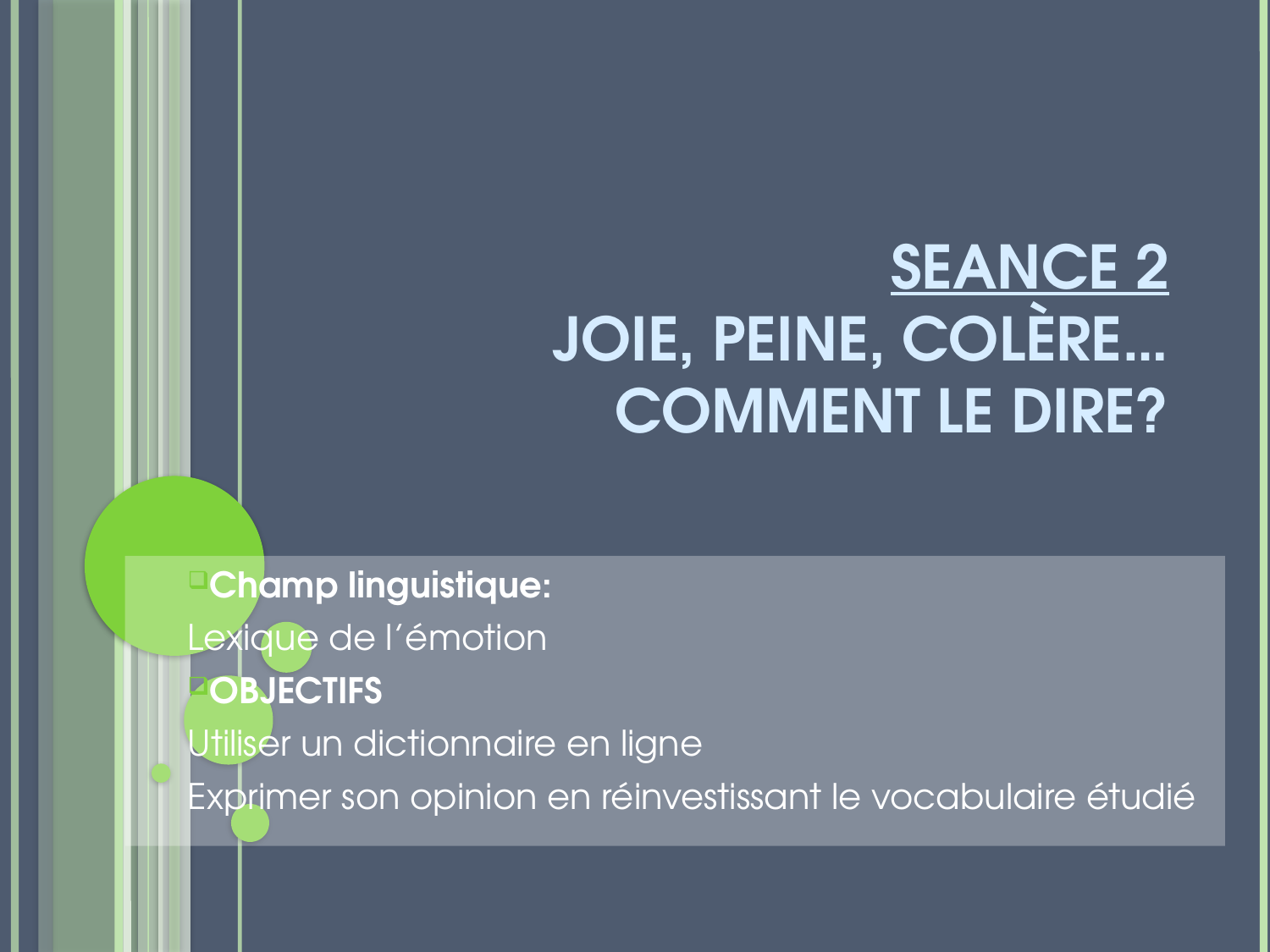

# SEANCE 2 Joie, peine, colère… Comment le dire?
Champ linguistique:
Lexique de l’émotion
OBJECTIFS
Utiliser un dictionnaire en ligne
Exprimer son opinion en réinvestissant le vocabulaire étudié